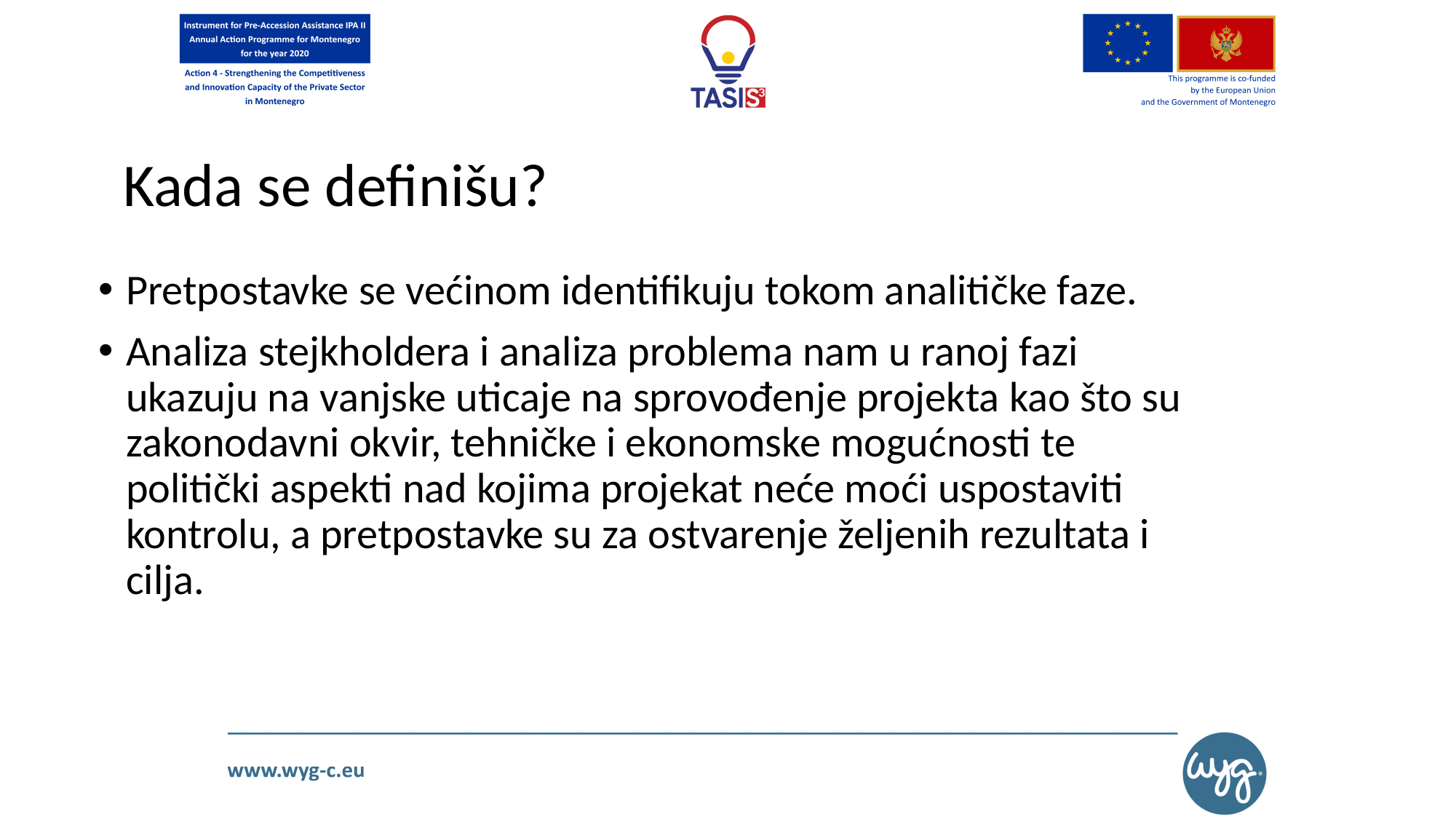

# Kada se definišu?
Pretpostavke se većinom identifikuju tokom analitičke faze.
Analiza stejkholdera i analiza problema nam u ranoj fazi ukazuju na vanjske uticaje na sprovođenje projekta kao što su zakonodavni okvir, tehničke i ekonomske mogućnosti te politički aspekti nad kojima projekat neće moći uspostaviti kontrolu, a pretpostavke su za ostvarenje željenih rezultata i cilja.